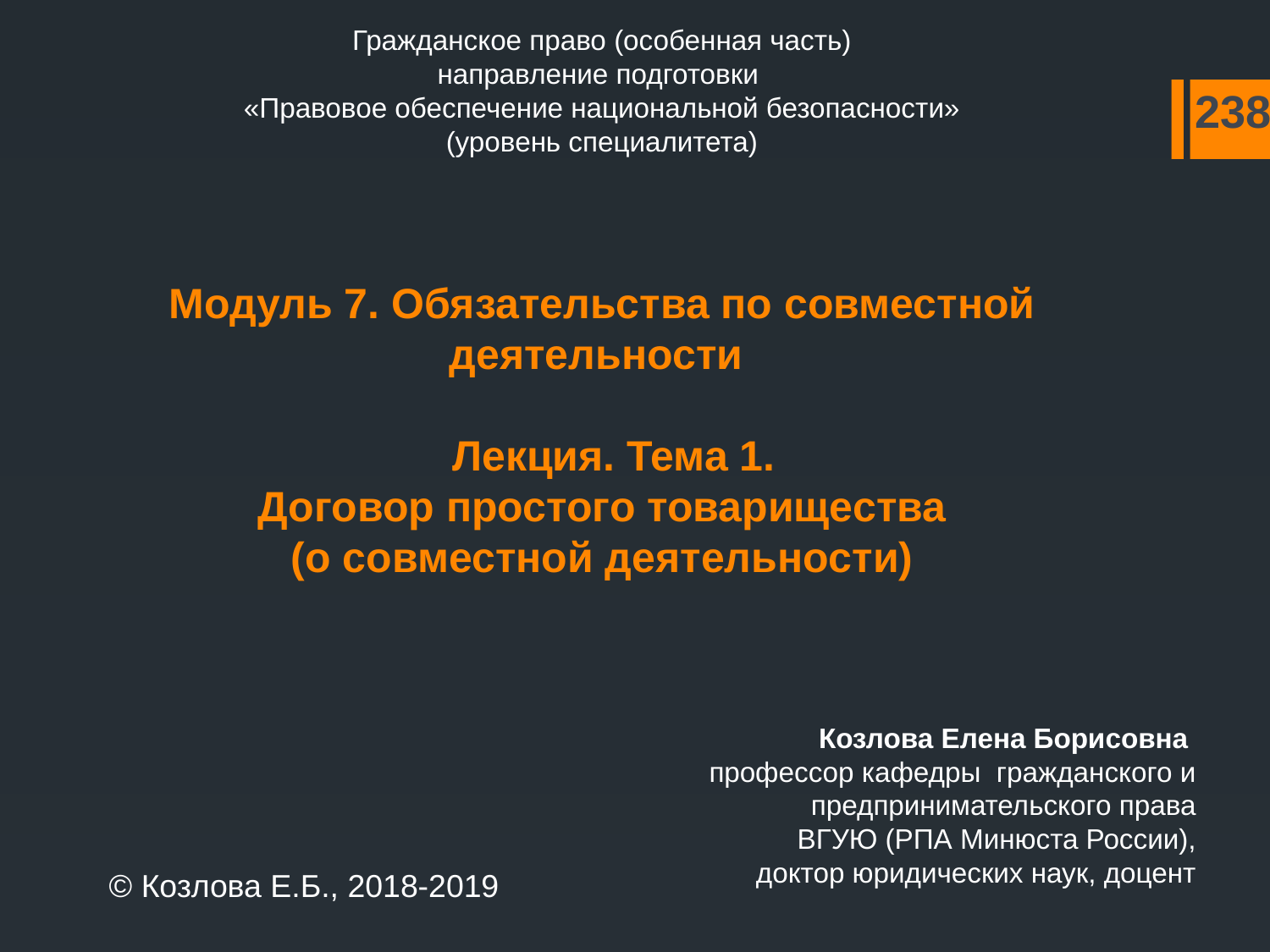

Гражданское право (особенная часть)
направление подготовки
«Правовое обеспечение национальной безопасности»
(уровень специалитета)

Модуль 7. Обязательства по совместной деятельности

      Лекция. Тема 1.
Договор простого товарищества
(о совместной деятельности)

238
Козлова Елена Борисовна
профессор кафедры  гражданского и предпринимательского права
ВГУЮ (РПА Минюста России),
доктор юридических наук, доцент
© Козлова Е.Б., 2018-2019